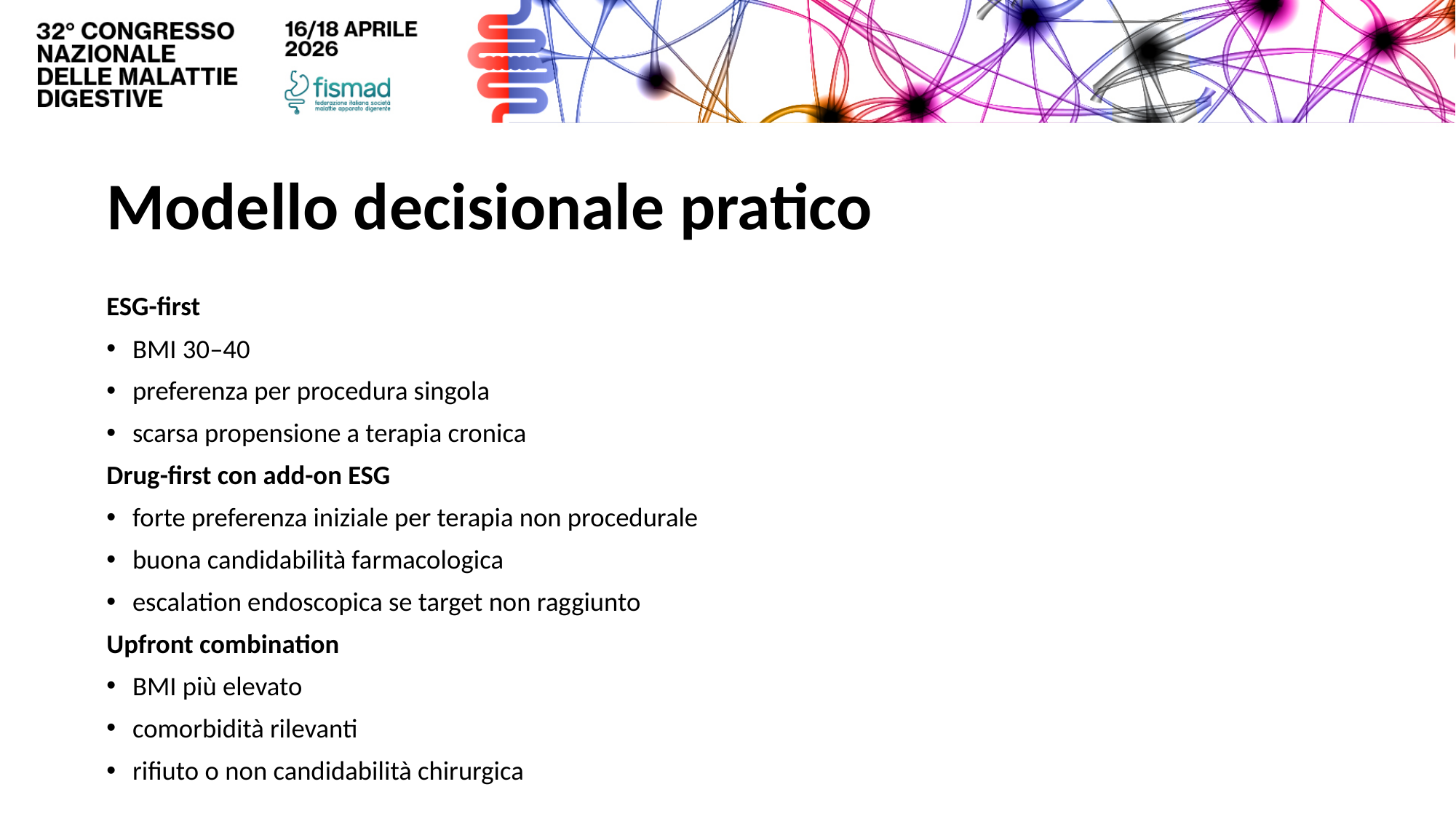

# Modello decisionale pratico
ESG-first
BMI 30–40
preferenza per procedura singola
scarsa propensione a terapia cronica
Drug-first con add-on ESG
forte preferenza iniziale per terapia non procedurale
buona candidabilità farmacologica
escalation endoscopica se target non raggiunto
Upfront combination
BMI più elevato
comorbidità rilevanti
rifiuto o non candidabilità chirurgica